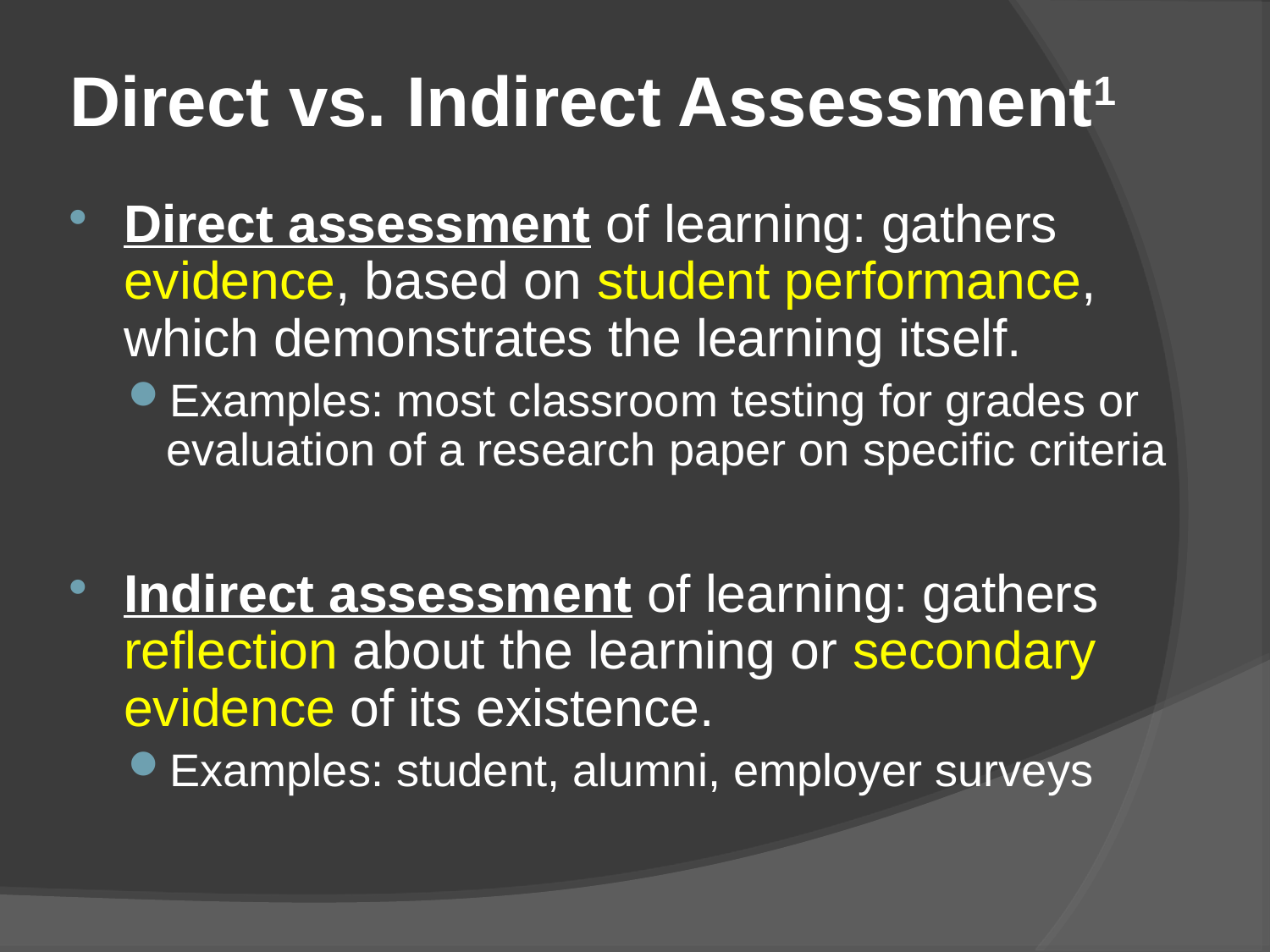

# Direct vs. Indirect Assessment1
Direct assessment of learning: gathers evidence, based on student performance, which demonstrates the learning itself.
Examples: most classroom testing for grades or evaluation of a research paper on specific criteria

Indirect assessment of learning: gathers reflection about the learning or secondary evidence of its existence.
Examples: student, alumni, employer surveys